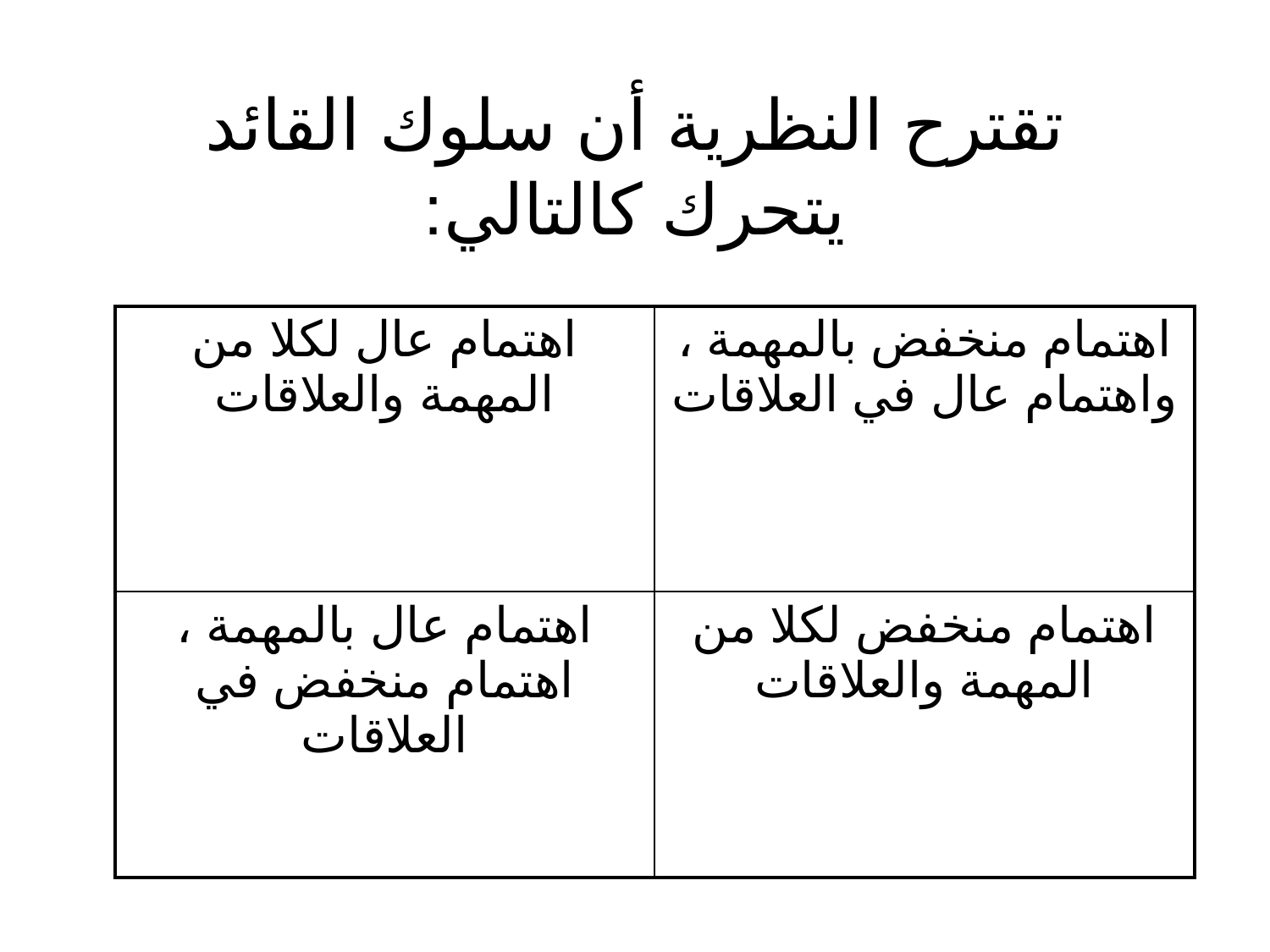

# تقترح النظرية أن سلوك القائد يتحرك كالتالي:
| اهتمام عال لكلا من المهمة والعلاقات | اهتمام منخفض بالمهمة ، واهتمام عال في العلاقات |
| --- | --- |
| اهتمام عال بالمهمة ، اهتمام منخفض في العلاقات | اهتمام منخفض لكلا من المهمة والعلاقات |